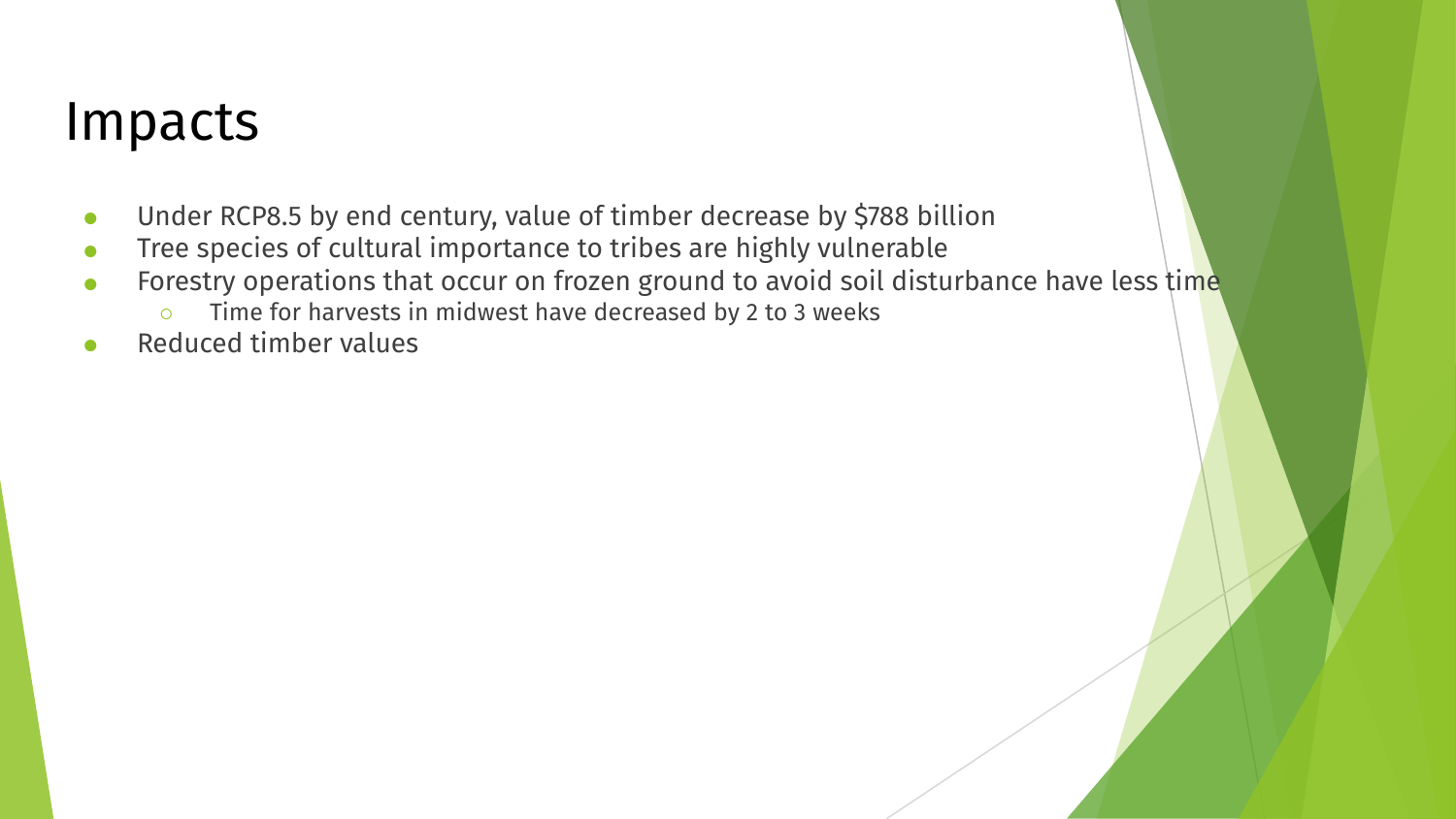

# Impacts
Under RCP8.5 by end century, value of timber decrease by $788 billion
Tree species of cultural importance to tribes are highly vulnerable
Forestry operations that occur on frozen ground to avoid soil disturbance have less time
Time for harvests in midwest have decreased by 2 to 3 weeks
Reduced timber values